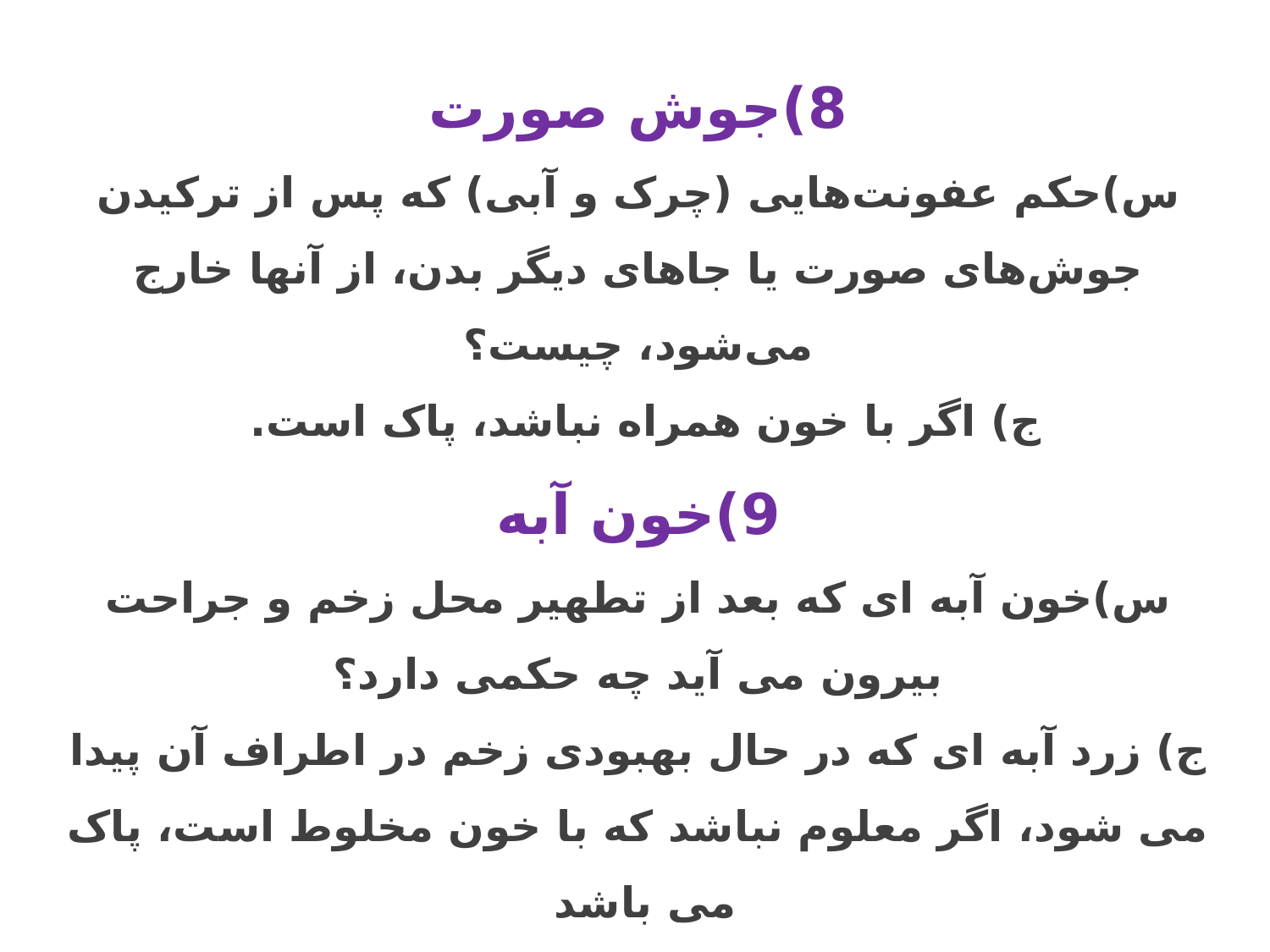

8)جوش صورت
س)حکم عفونت‌هایی (چرک و آبى) که پس از ترکیدن جوش‌های صورت یا جاهای دیگر بدن، از آنها خارج مى‌شود، چیست؟
ج) اگر با خون همراه نباشد، پاک است.
9)خون آبه
س)خون آبه ای که بعد از تطهیر محل زخم و جراحت بیرون می آید چه حکمی دارد؟
ج) زرد آبه اى که در حال بهبودى زخم در اطراف آن پیدا مى شود، اگر معلوم نباشد که با خون مخلوط است، پاک مى باشد